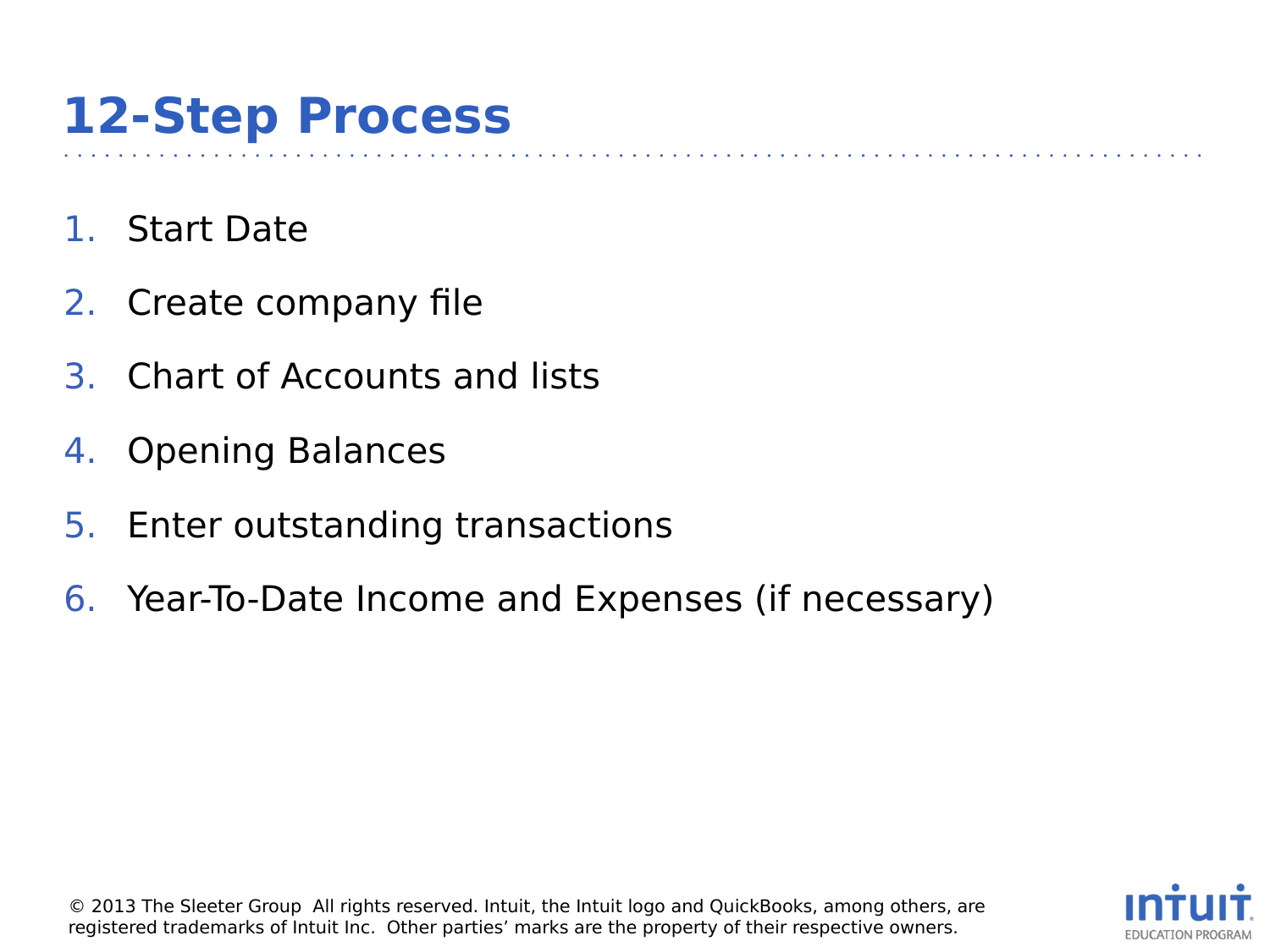

# 12-Step Process
Start Date
Create company file
Chart of Accounts and lists
Opening Balances
Enter outstanding transactions
Year-To-Date Income and Expenses (if necessary)